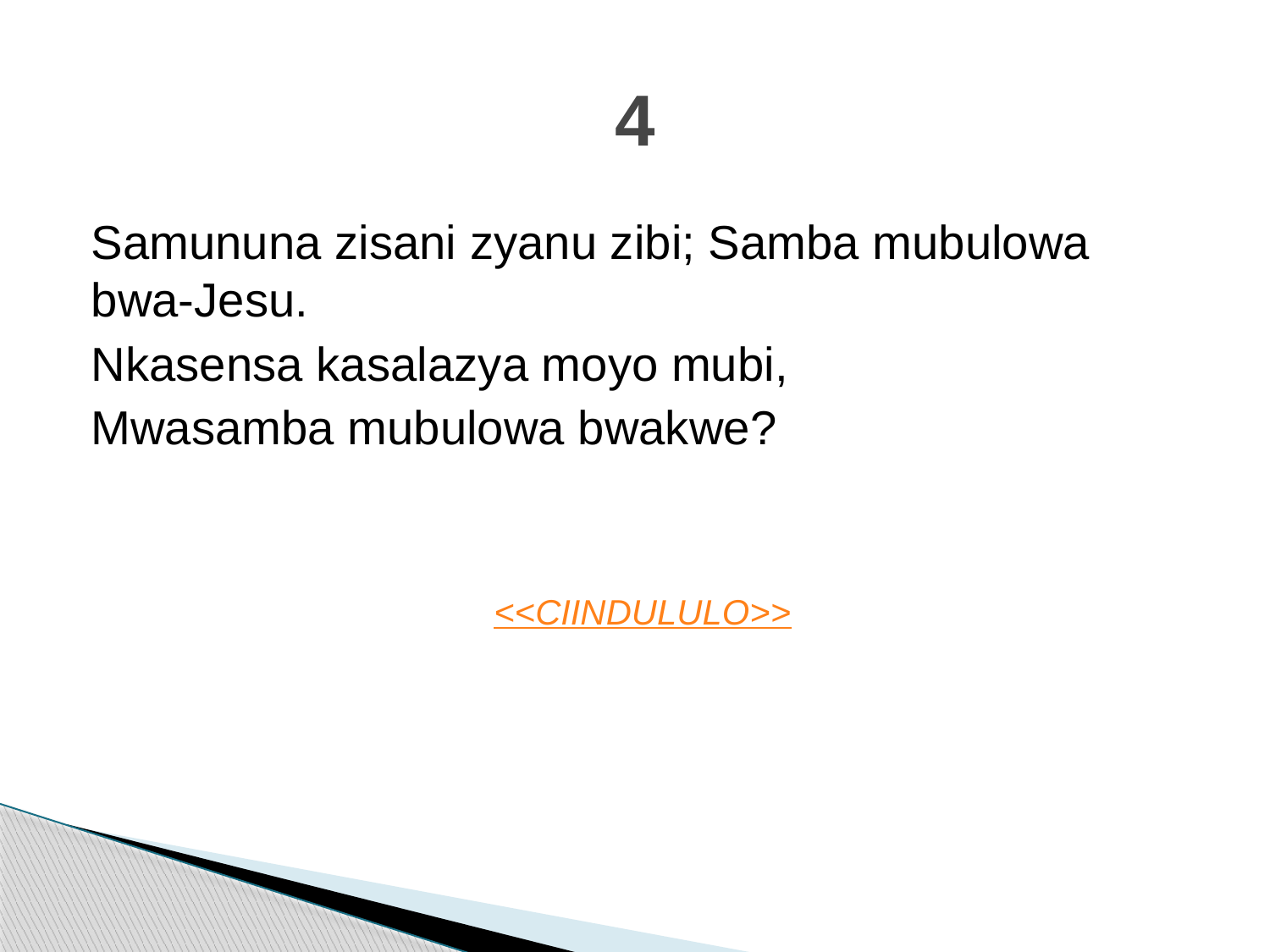

# 4
Samununa zisani zyanu zibi; Samba mubulowa bwa-Jesu.
Nkasensa kasalazya moyo mubi,
Mwasamba mubulowa bwakwe?

<<CIINDULULO>>